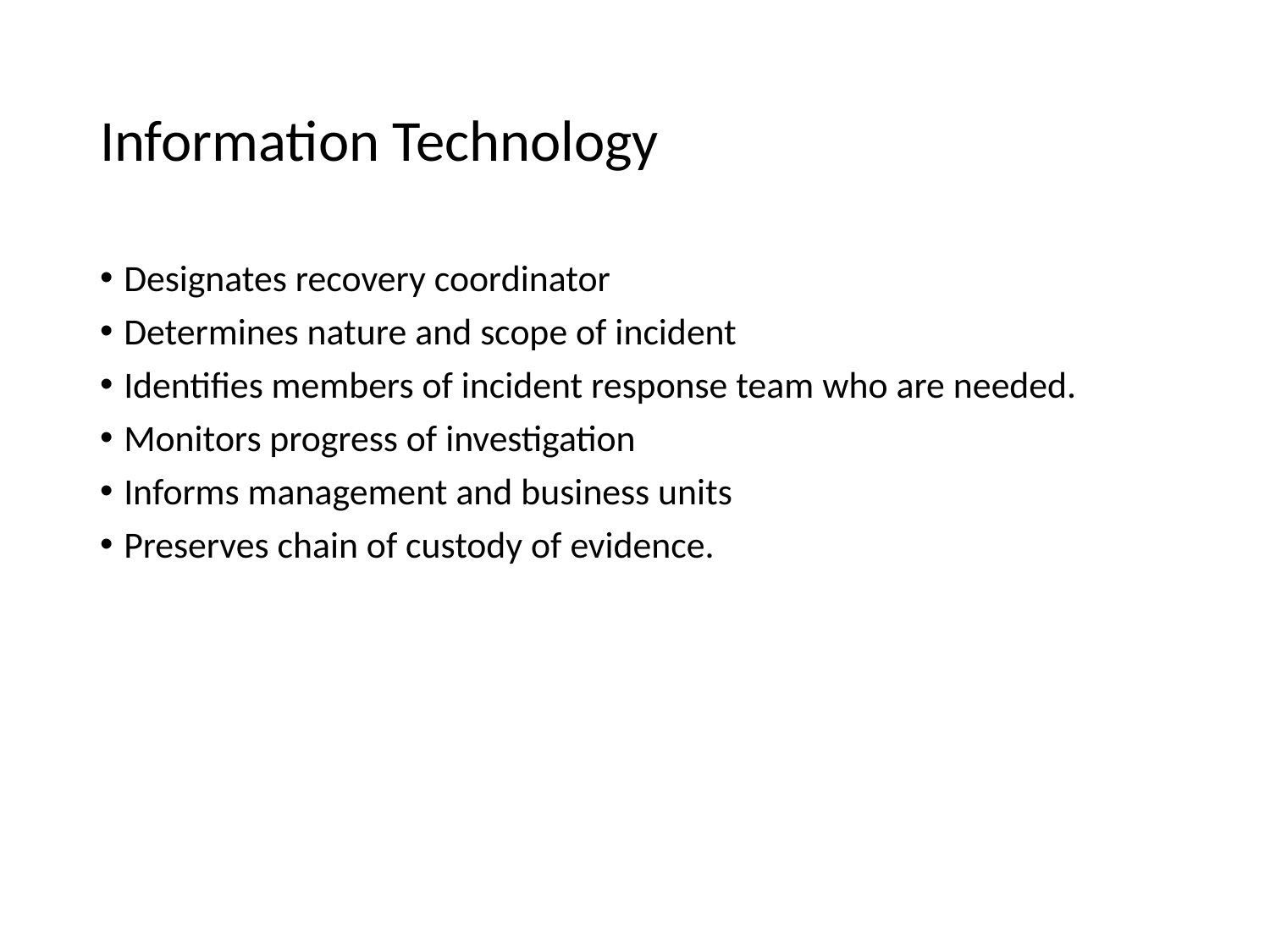

# Information Technology
Designates recovery coordinator
Determines nature and scope of incident
Identifies members of incident response team who are needed.
Monitors progress of investigation
Informs management and business units
Preserves chain of custody of evidence.